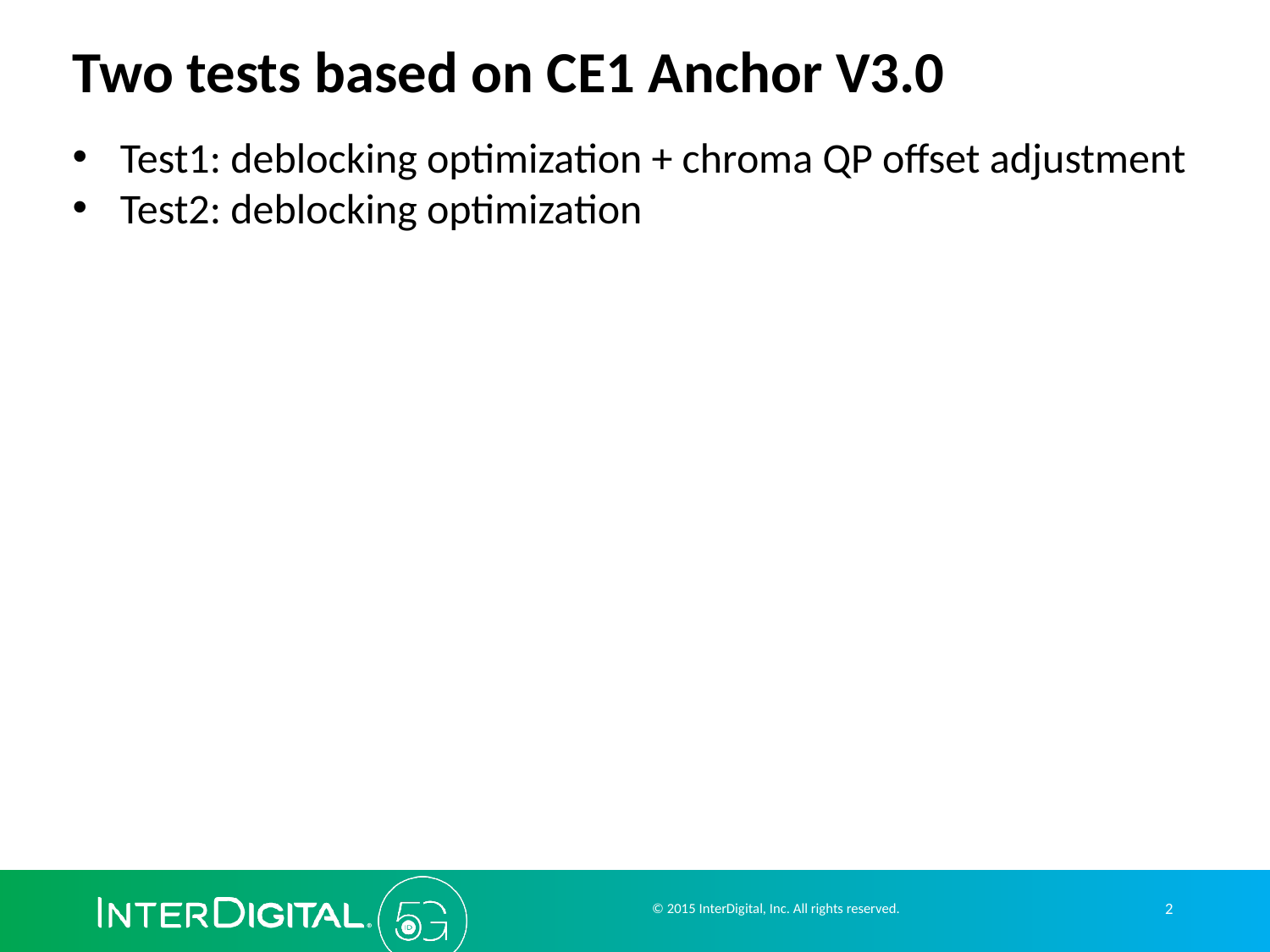

# Two tests based on CE1 Anchor V3.0
Test1: deblocking optimization + chroma QP offset adjustment
Test2: deblocking optimization
© 2015 InterDigital, Inc. All rights reserved.
2